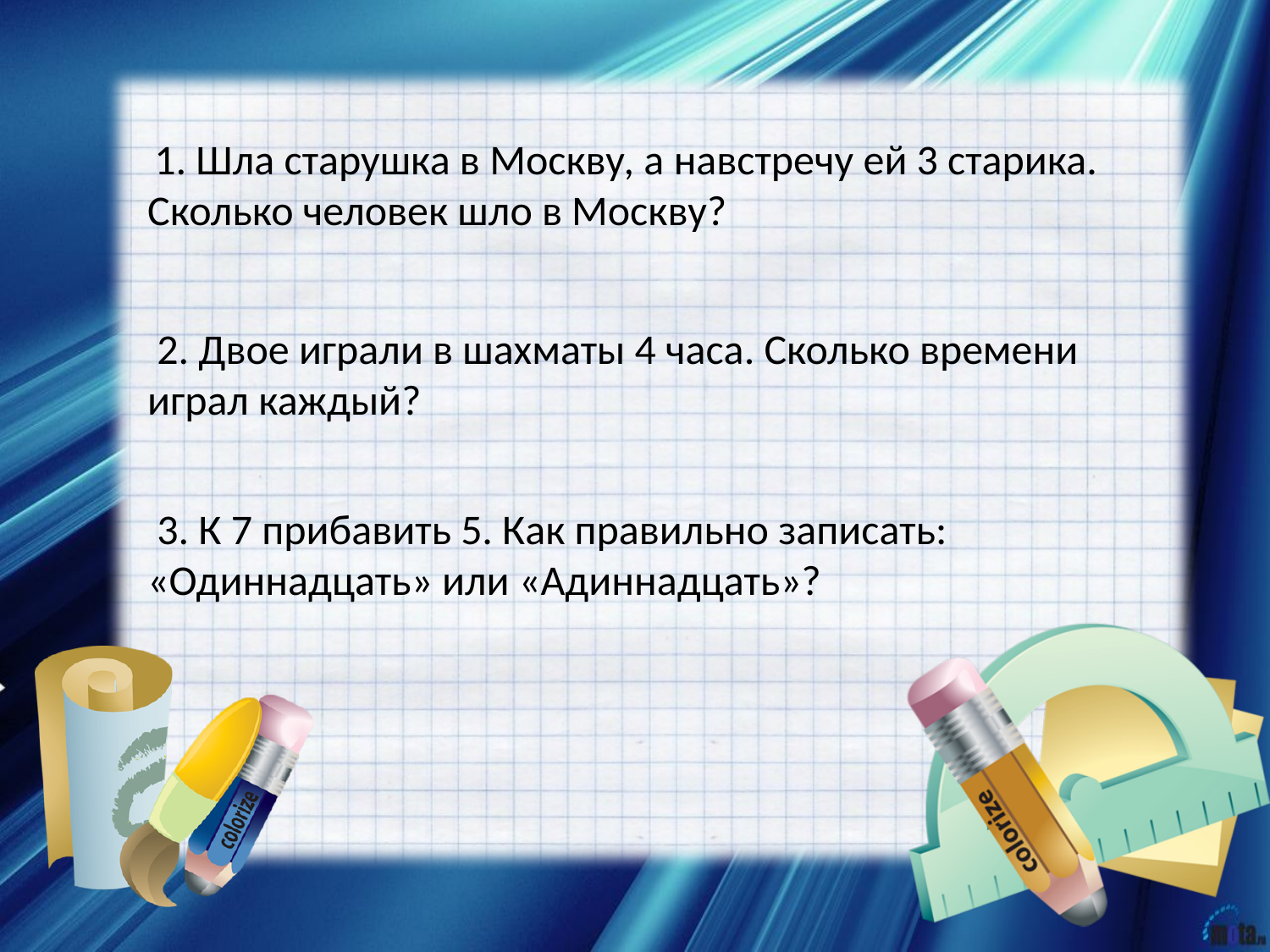

1. Шла старушка в Москву, а навстречу ей 3 старика. Сколько человек шло в Москву?
 2. Двое играли в шахматы 4 часа. Сколько времени играл каждый?
 3. К 7 прибавить 5. Как правильно записать: «Одиннадцать» или «Адиннадцать»?